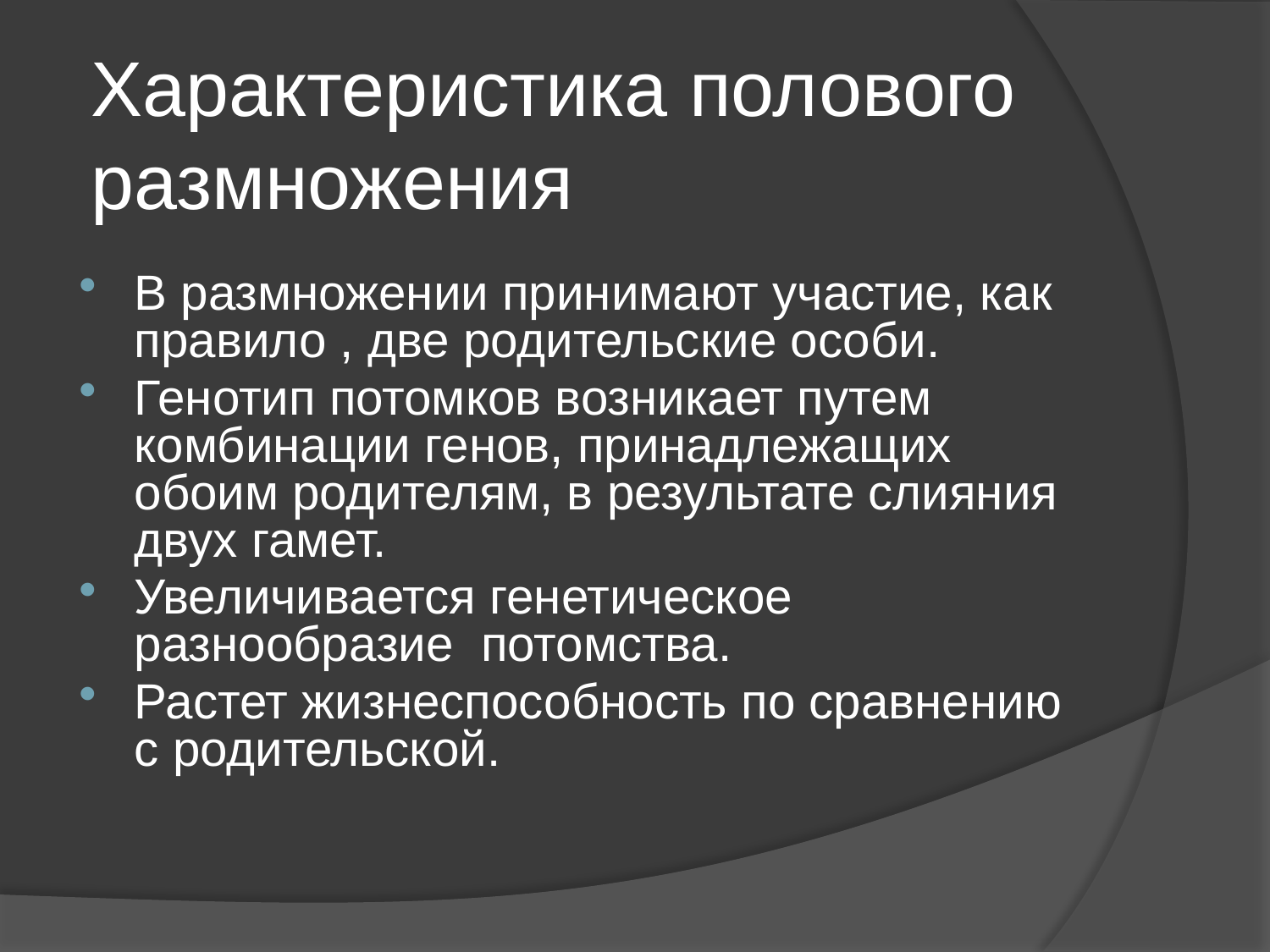

# Характеристика полового размножения
В размножении принимают участие, как правило , две родительские особи.
Генотип потомков возникает путем комбинации генов, принадлежащих обоим родителям, в результате слияния двух гамет.
Увеличивается генетическое разнообразие  потомства.
Растет жизнеспособность по сравнению с родительской.